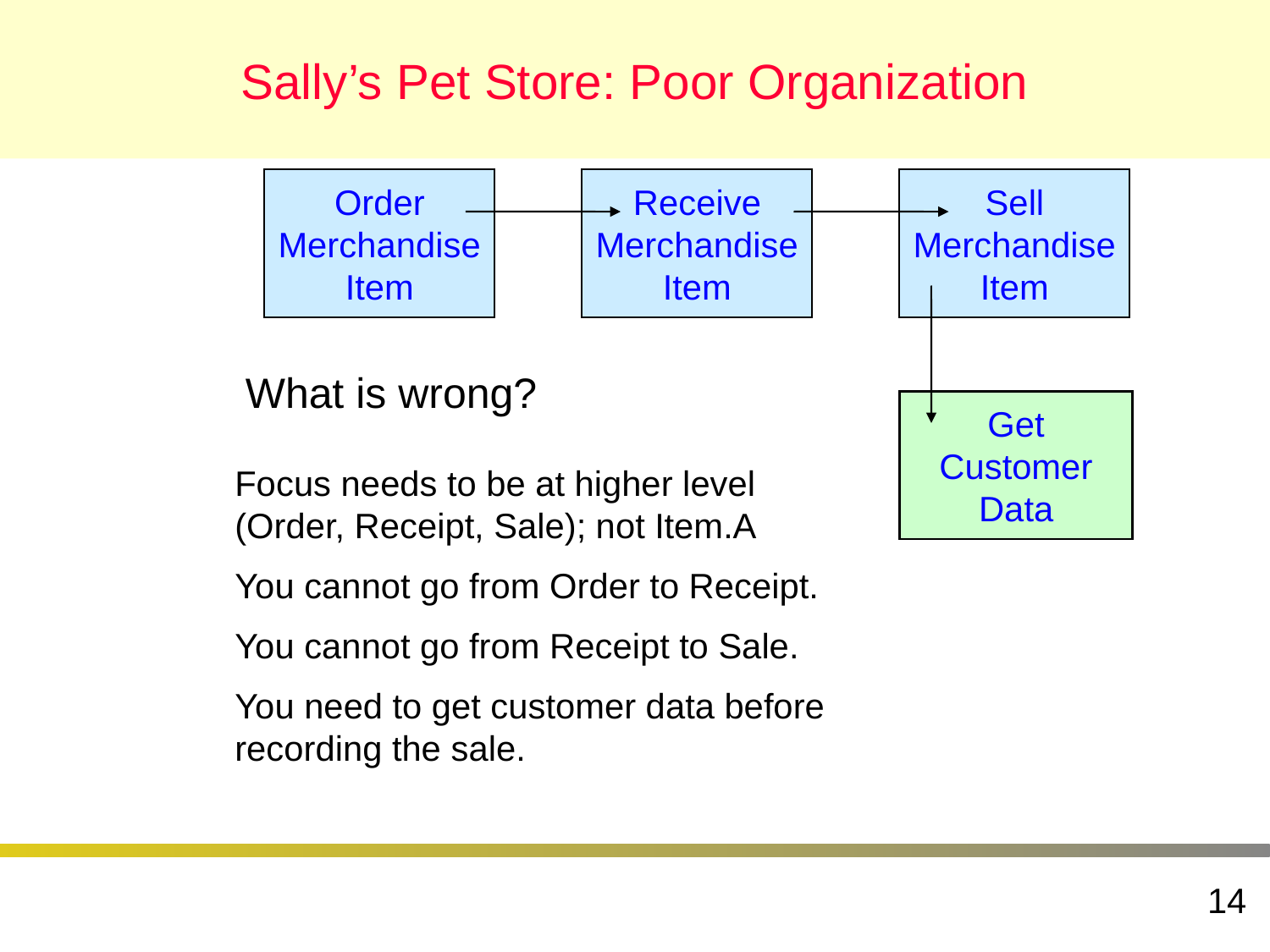

# Sally’s Pet Store: Poor Organization
Order
Merchandise
Item
Receive
Merchandise
Item
Sell
Merchandise
Item

What is wrong?
Get
Customer
Data
Focus needs to be at higher level (Order, Receipt, Sale); not Item.A
You cannot go from Order to Receipt.
You cannot go from Receipt to Sale.
You need to get customer data before recording the sale.
14